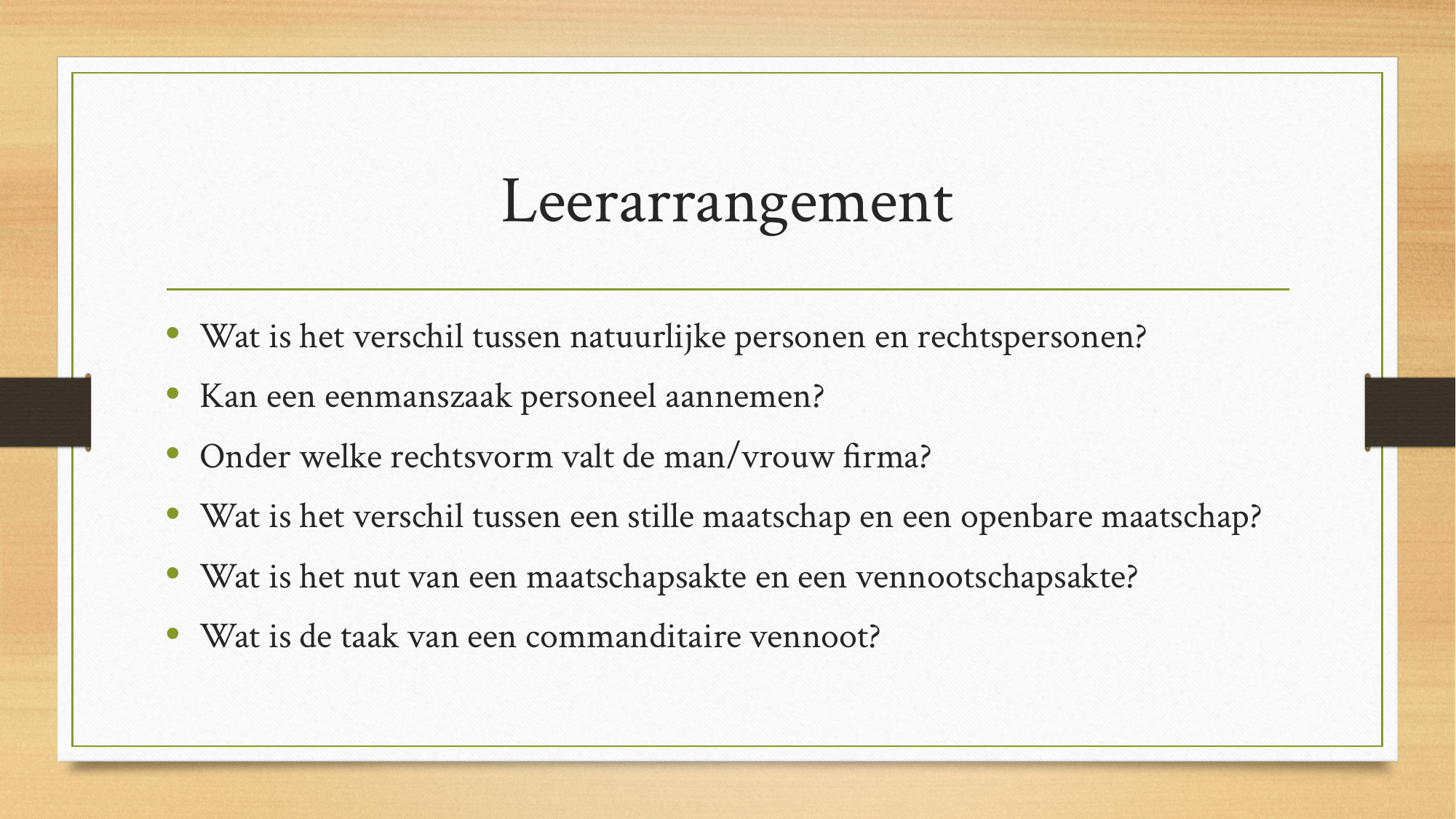

# Leerarrangement
Wat is het verschil tussen natuurlijke personen en rechtspersonen?
Kan een eenmanszaak personeel aannemen?
Onder welke rechtsvorm valt de man/vrouw firma?
Wat is het verschil tussen een stille maatschap en een openbare maatschap?
Wat is het nut van een maatschapsakte en een vennootschapsakte?
Wat is de taak van een commanditaire vennoot?